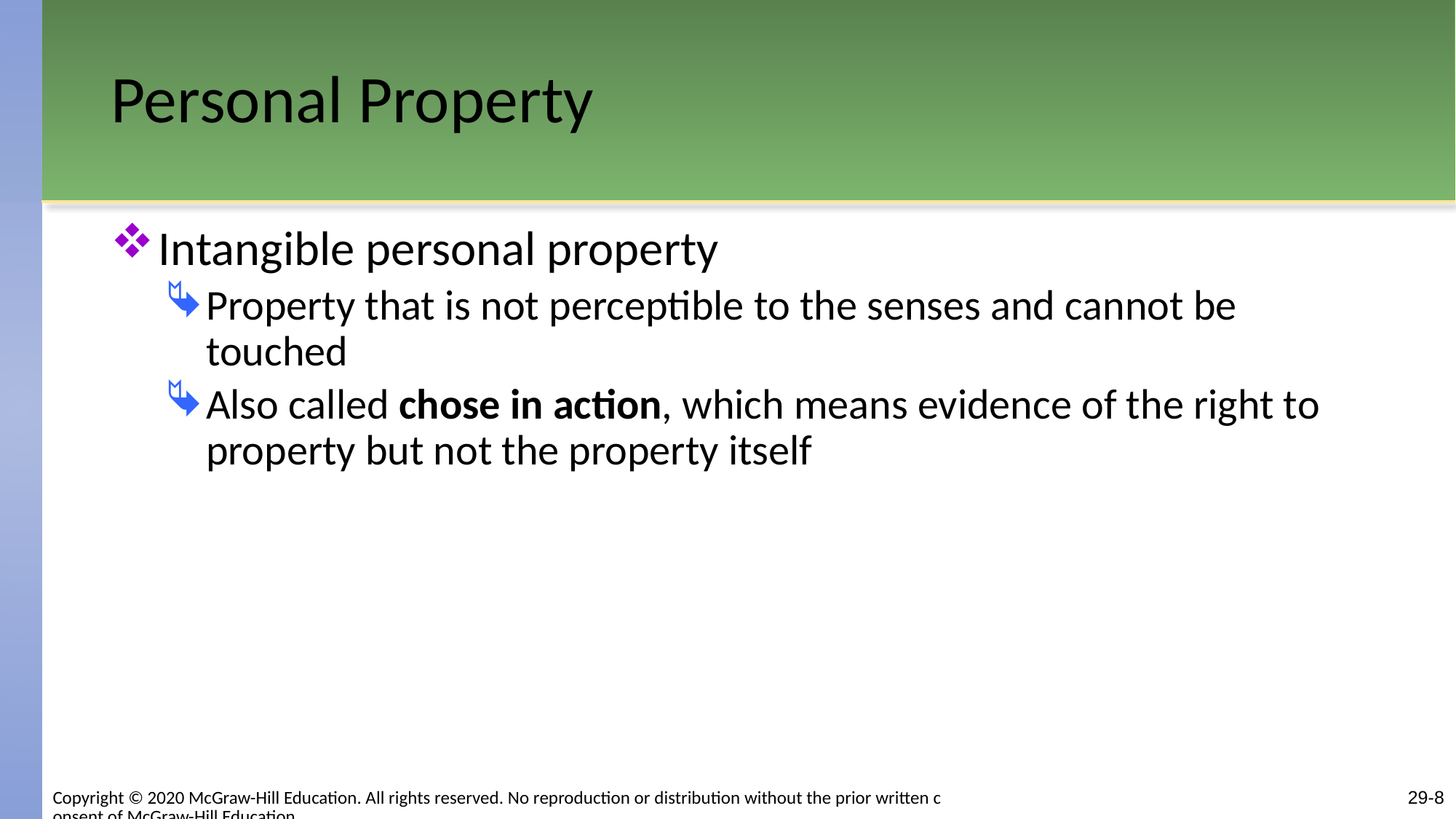

# Personal Property
Intangible personal property
Property that is not perceptible to the senses and cannot be touched
Also called chose in action, which means evidence of the right to property but not the property itself

Copyright © 2020 McGraw-Hill Education. All rights reserved. No reproduction or distribution without the prior written consent of McGraw-Hill Education.
29-8